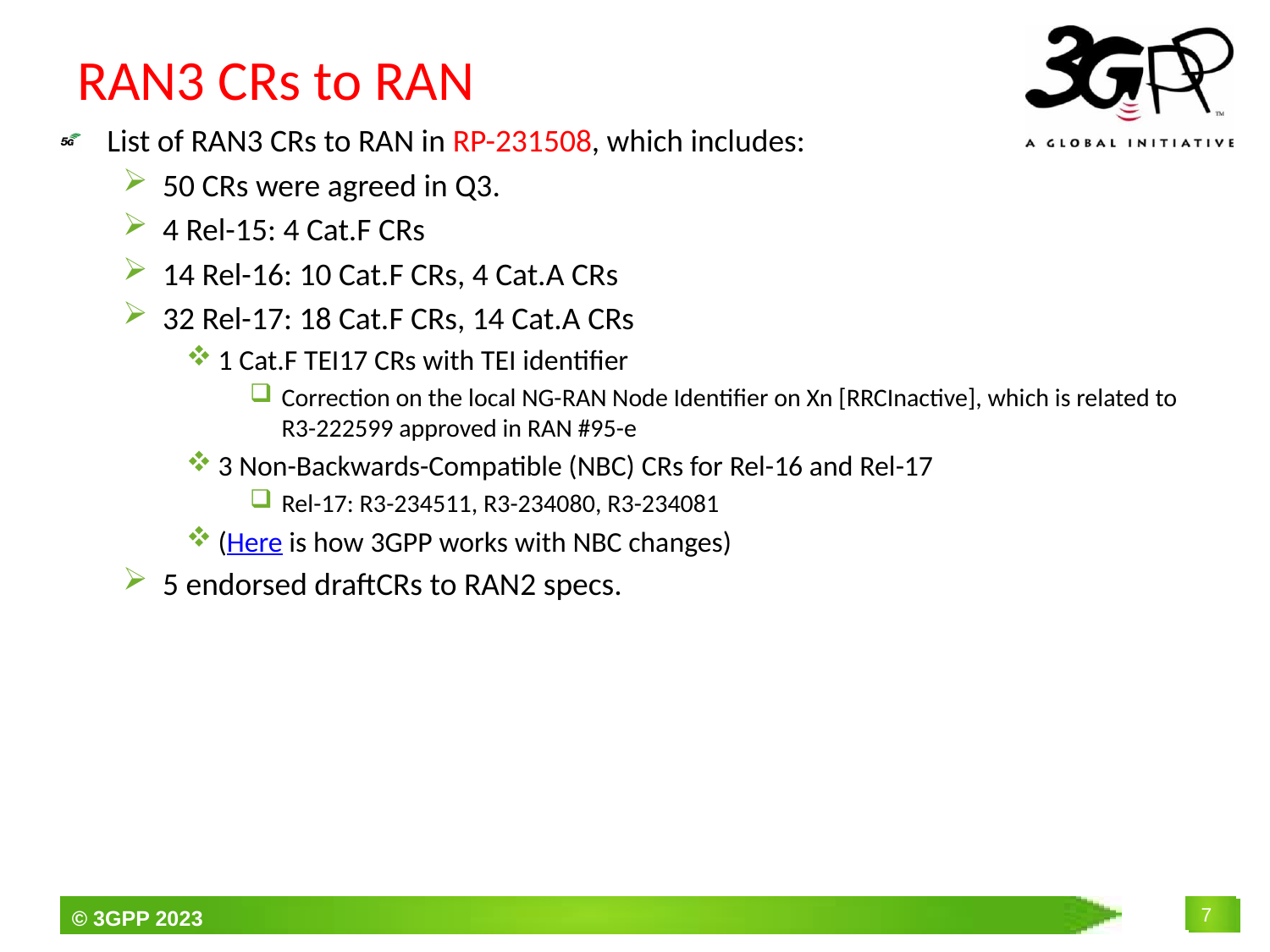

# RAN3 CRs to RAN
List of RAN3 CRs to RAN in RP-231508, which includes:
50 CRs were agreed in Q3.
4 Rel-15: 4 Cat.F CRs
14 Rel-16: 10 Cat.F CRs, 4 Cat.A CRs
32 Rel-17: 18 Cat.F CRs, 14 Cat.A CRs
1 Cat.F TEI17 CRs with TEI identifier
Correction on the local NG-RAN Node Identifier on Xn [RRCInactive], which is related to R3-222599 approved in RAN #95-e
3 Non-Backwards-Compatible (NBC) CRs for Rel-16 and Rel-17
Rel-17: R3-234511, R3-234080, R3-234081
(Here is how 3GPP works with NBC changes)
5 endorsed draftCRs to RAN2 specs.